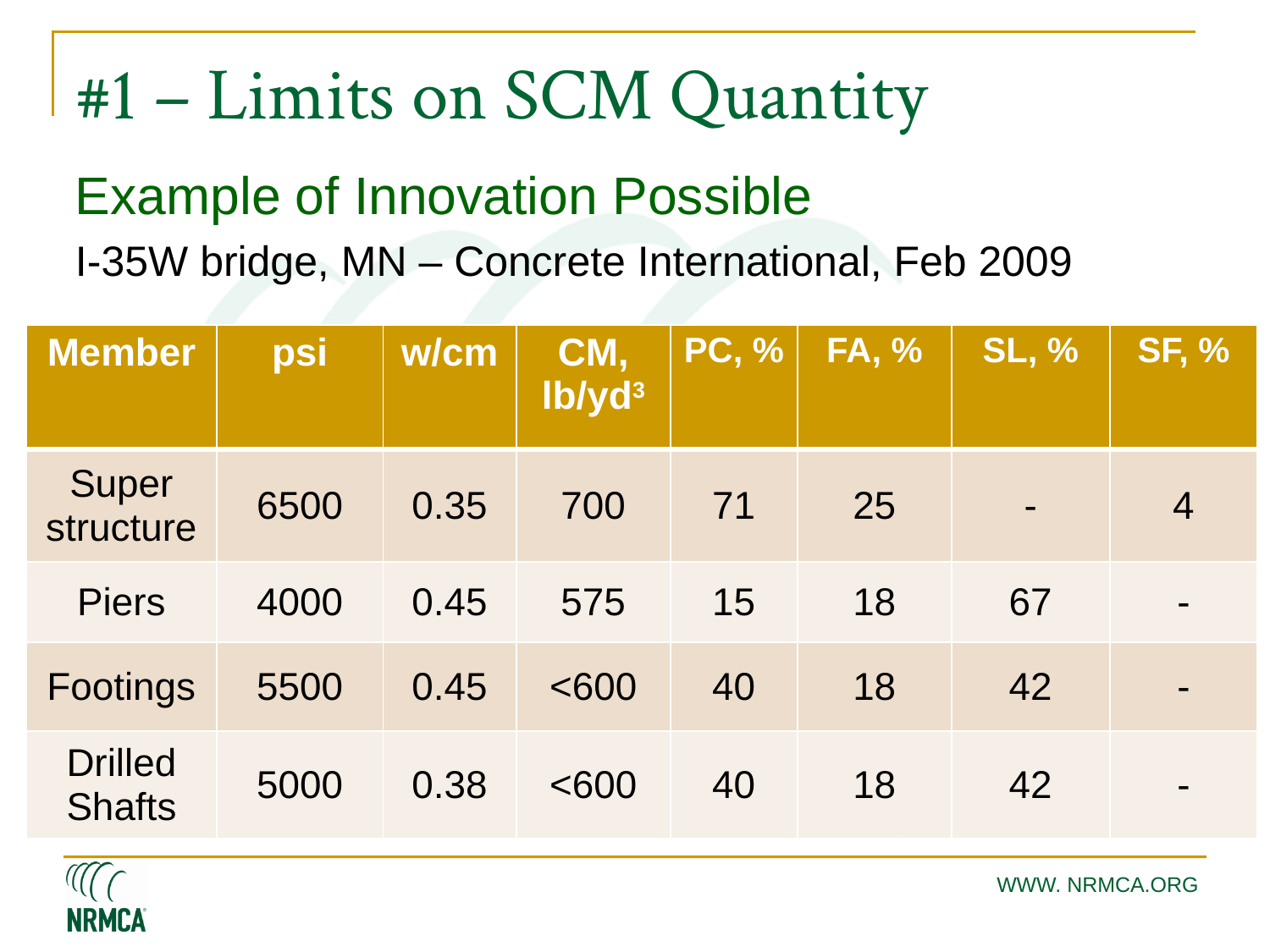

# #1 – Limits on SCM Quantity
Example of Innovation Possible
I-35W bridge, MN – Concrete International, Feb 2009
| Member | psi | w/cm | CM, lb/yd3 | PC, % | FA, % | SL, % | SF, % |
| --- | --- | --- | --- | --- | --- | --- | --- |
| Super structure | 6500 | 0.35 | 700 | 71 | 25 | - | 4 |
| Piers | 4000 | 0.45 | 575 | 15 | 18 | 67 | - |
| Footings | 5500 | 0.45 | <600 | 40 | 18 | 42 | - |
| Drilled Shafts | 5000 | 0.38 | <600 | 40 | 18 | 42 | - |